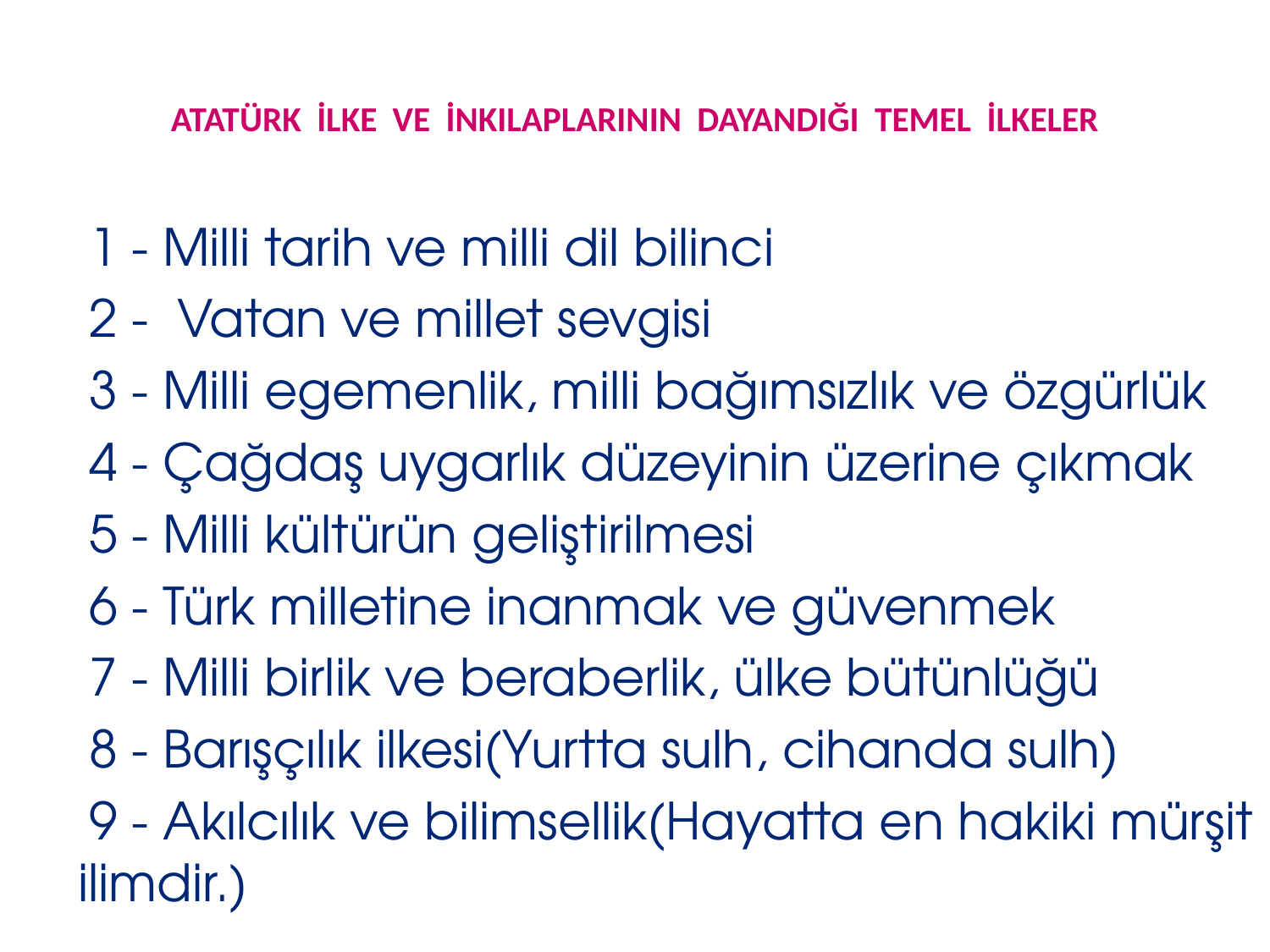

# ATATÜRK  İLKE  VE  İNKILAPLARININ  DAYANDIĞI  TEMEL  İLKELER
    1 - Milli tarih ve milli dil bilinci
    2 -  Vatan ve millet sevgisi
    3 - Milli egemenlik, milli bağımsızlık ve özgürlük
    4 - Çağdaş uygarlık düzeyinin üzerine çıkmak
    5 - Milli kültürün geliştirilmesi
    6 - Türk milletine inanmak ve güvenmek
    7 - Milli birlik ve beraberlik, ülke bütünlüğü
    8 - Barışçılık ilkesi(Yurtta sulh, cihanda sulh)
    9 - Akılcılık ve bilimsellik(Hayatta en hakiki mürşit ilimdir.)